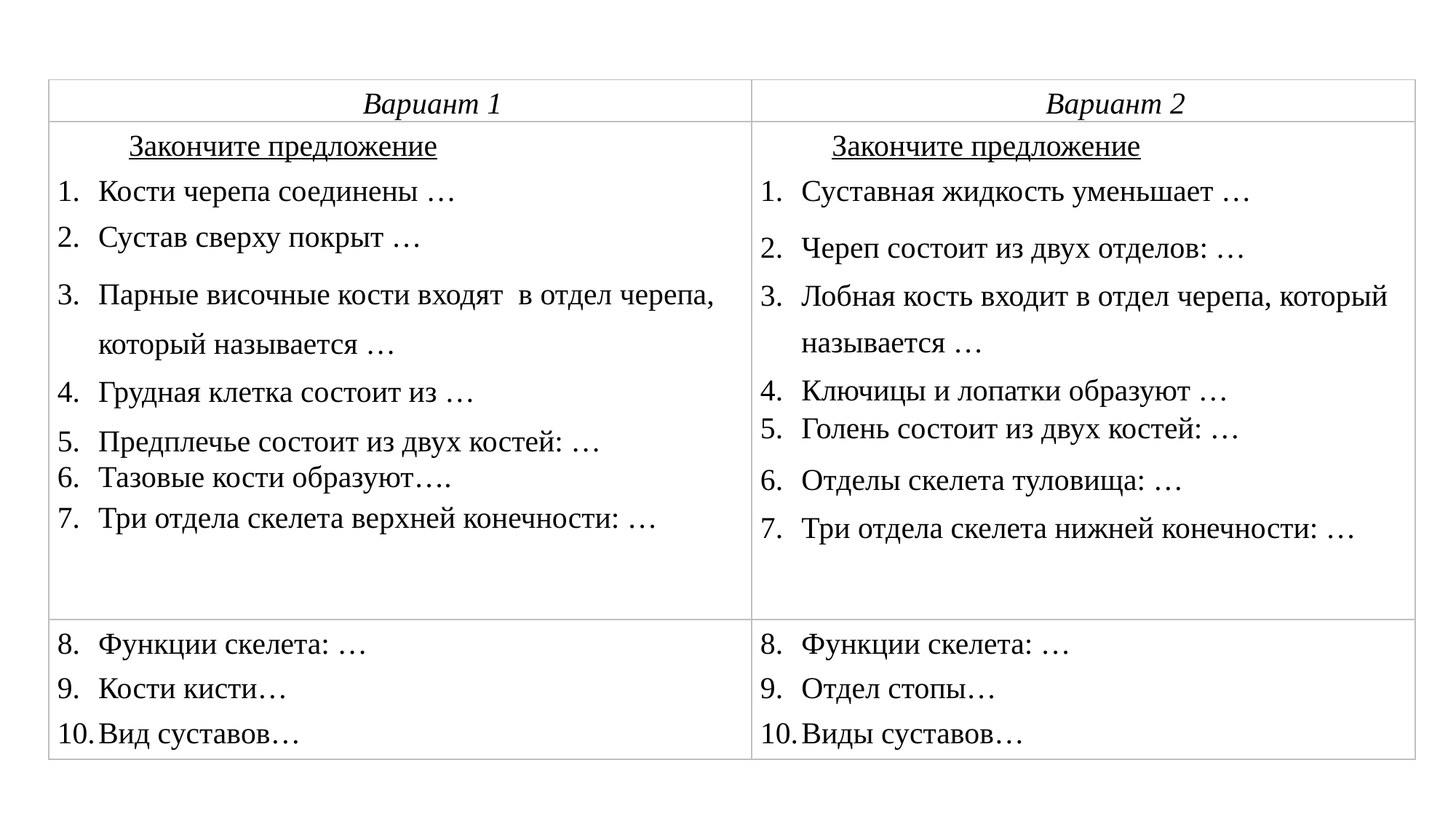

| Вариант 1 | Вариант 2 |
| --- | --- |
| Закончите предложение Кости черепа соединены … Сустав сверху покрыт … Парные височные кости входят в отдел черепа, который называется … Грудная клетка состоит из … Предплечье состоит из двух костей: … Тазовые кости образуют…. Три отдела скелета верхней конечности: … | Закончите предложение Суставная жидкость уменьшает … Череп состоит из двух отделов: … Лобная кость входит в отдел черепа, который называется … Ключицы и лопатки образуют … Голень состоит из двух костей: … Отделы скелета туловища: … Три отдела скелета нижней конечности: … |
| Функции скелета: … Кости кисти… Вид суставов… | Функции скелета: … Отдел стопы… Виды суставов… |